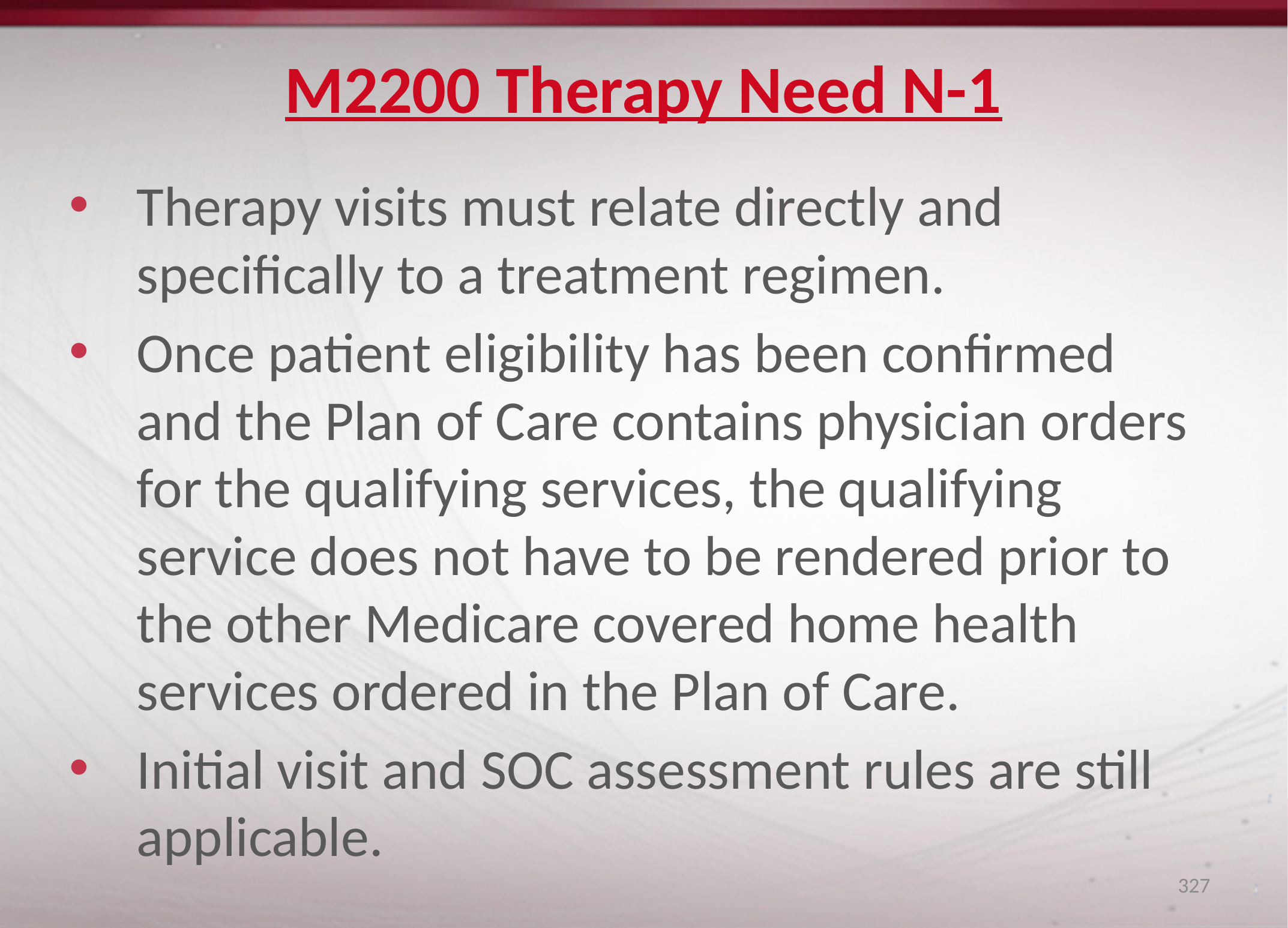

# M2200 Therapy Need N-1
Therapy visits must relate directly and specifically to a treatment regimen.
Once patient eligibility has been confirmed and the Plan of Care contains physician orders for the qualifying services, the qualifying service does not have to be rendered prior to the other Medicare covered home health services ordered in the Plan of Care.
Initial visit and SOC assessment rules are still applicable.
327